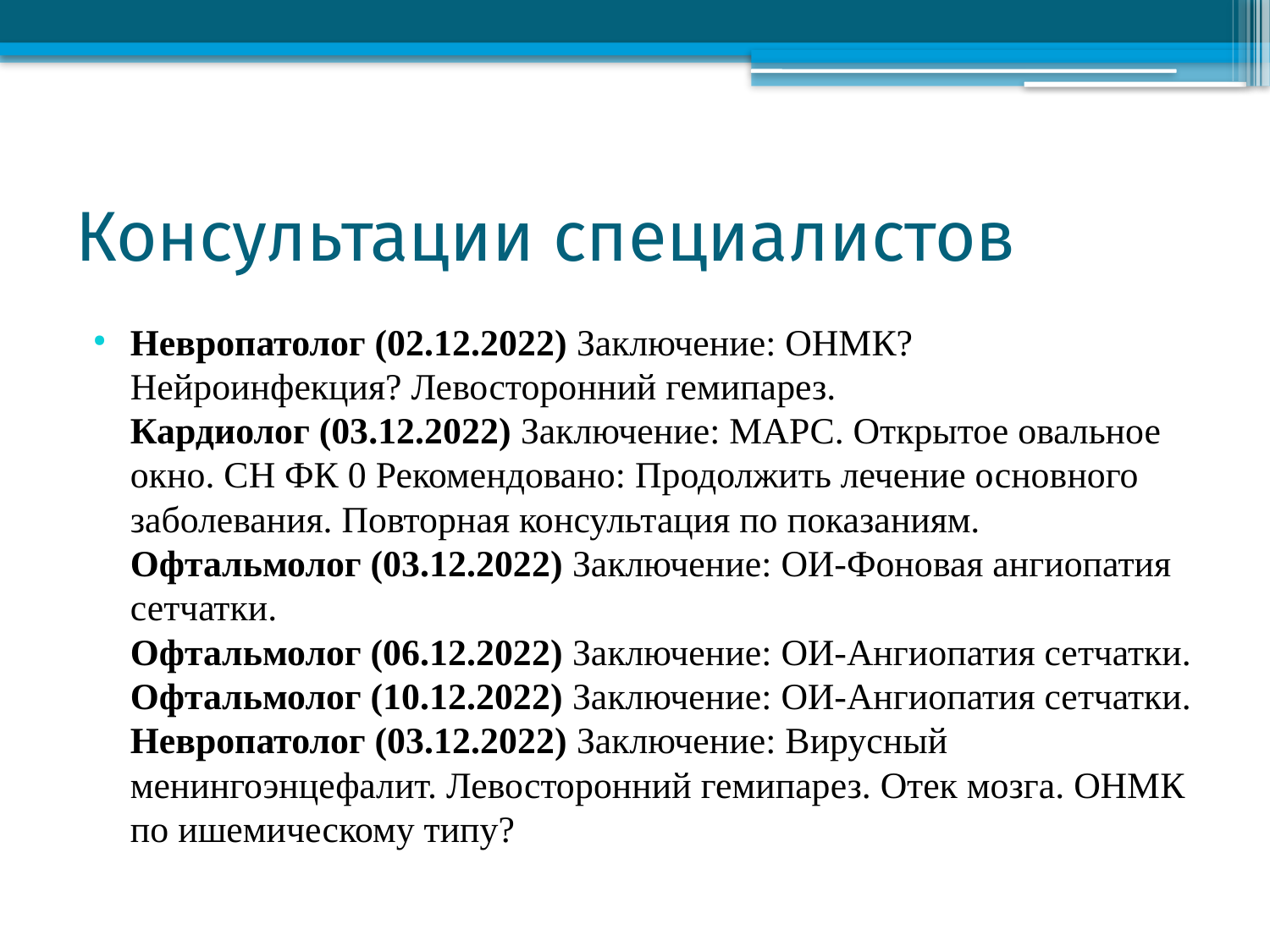

# Консультации специалистов
Невропатолог (02.12.2022) Заключение: ОНМК? Нейроинфекция? Левосторонний гемипарез.
Кардиолог (03.12.2022) Заключение: МАРС. Открытое овальное окно. СН ФК 0 Рекомендовано: Продолжить лечение основного заболевания. Повторная консультация по показаниям.
Офтальмолог (03.12.2022) Заключение: ОИ-Фоновая ангиопатия сетчатки.
Офтальмолог (06.12.2022) Заключение: ОИ-Ангиопатия сетчатки.
Офтальмолог (10.12.2022) Заключение: ОИ-Ангиопатия сетчатки.
Невропатолог (03.12.2022) Заключение: Вирусный менингоэнцефалит. Левосторонний гемипарез. Отек мозга. ОНМК по ишемическому типу?